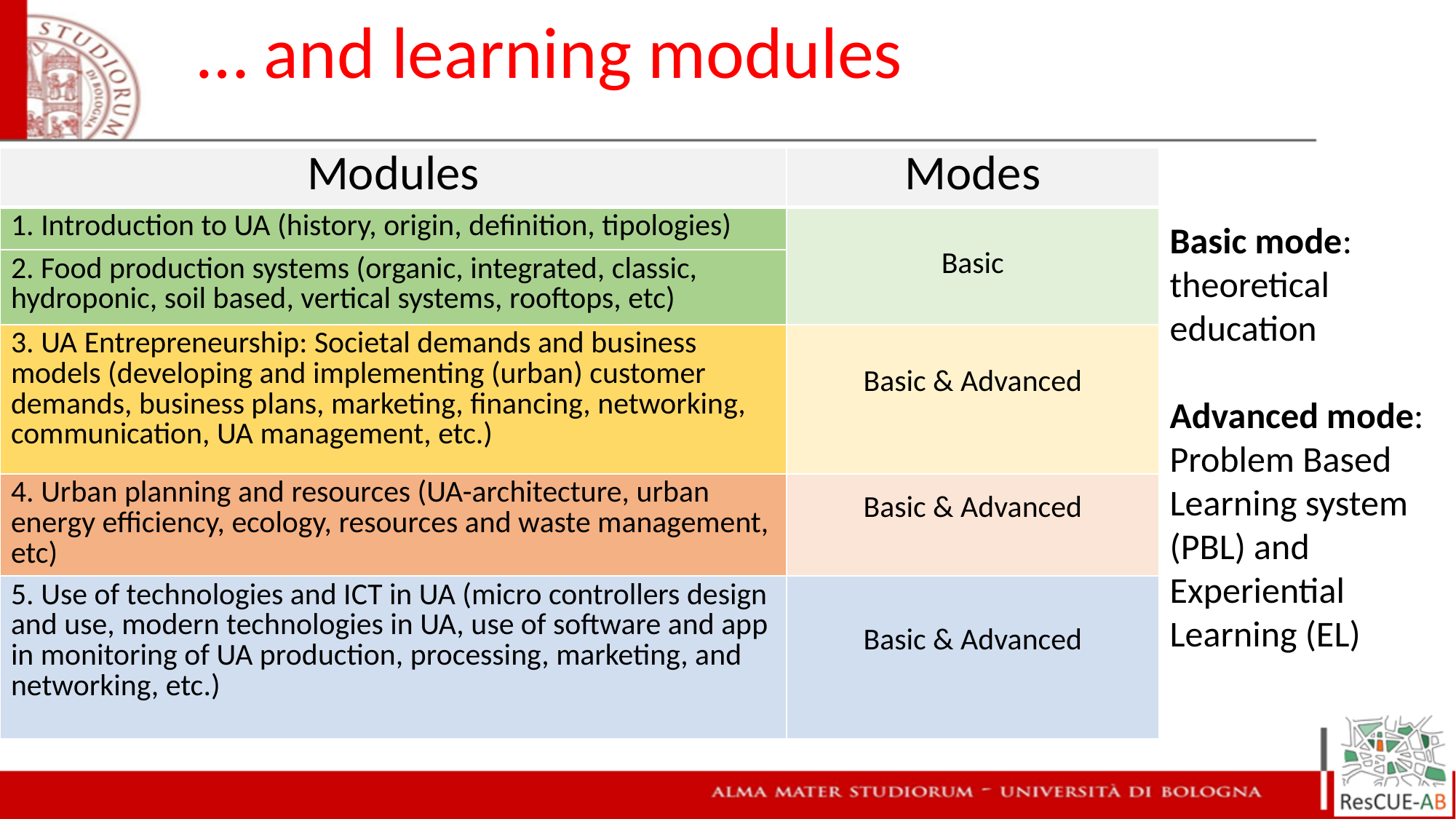

… and learning modules
| Modules | Modes |
| --- | --- |
| 1. Introduction to UA (history, origin, definition, tipologies) | Basic |
| 2. Food production systems (organic, integrated, classic, hydroponic, soil based, vertical systems, rooftops, etc) |  |
| 3. UA Entrepreneurship: Societal demands and business models (developing and implementing (urban) customer demands, business plans, marketing, financing, networking, communication, UA management, etc.) | Basic & Advanced |
| 4. Urban planning and resources (UA-architecture, urban energy efficiency, ecology, resources and waste management, etc) | Basic & Advanced |
| 5. Use of technologies and ICT in UA (micro controllers design and use, modern technologies in UA, use of software and app in monitoring of UA production, processing, marketing, and networking, etc.) | Basic & Advanced |
Basic mode: theoretical education

Advanced mode: Problem Based Learning system (PBL) and Experiential Learning (EL)